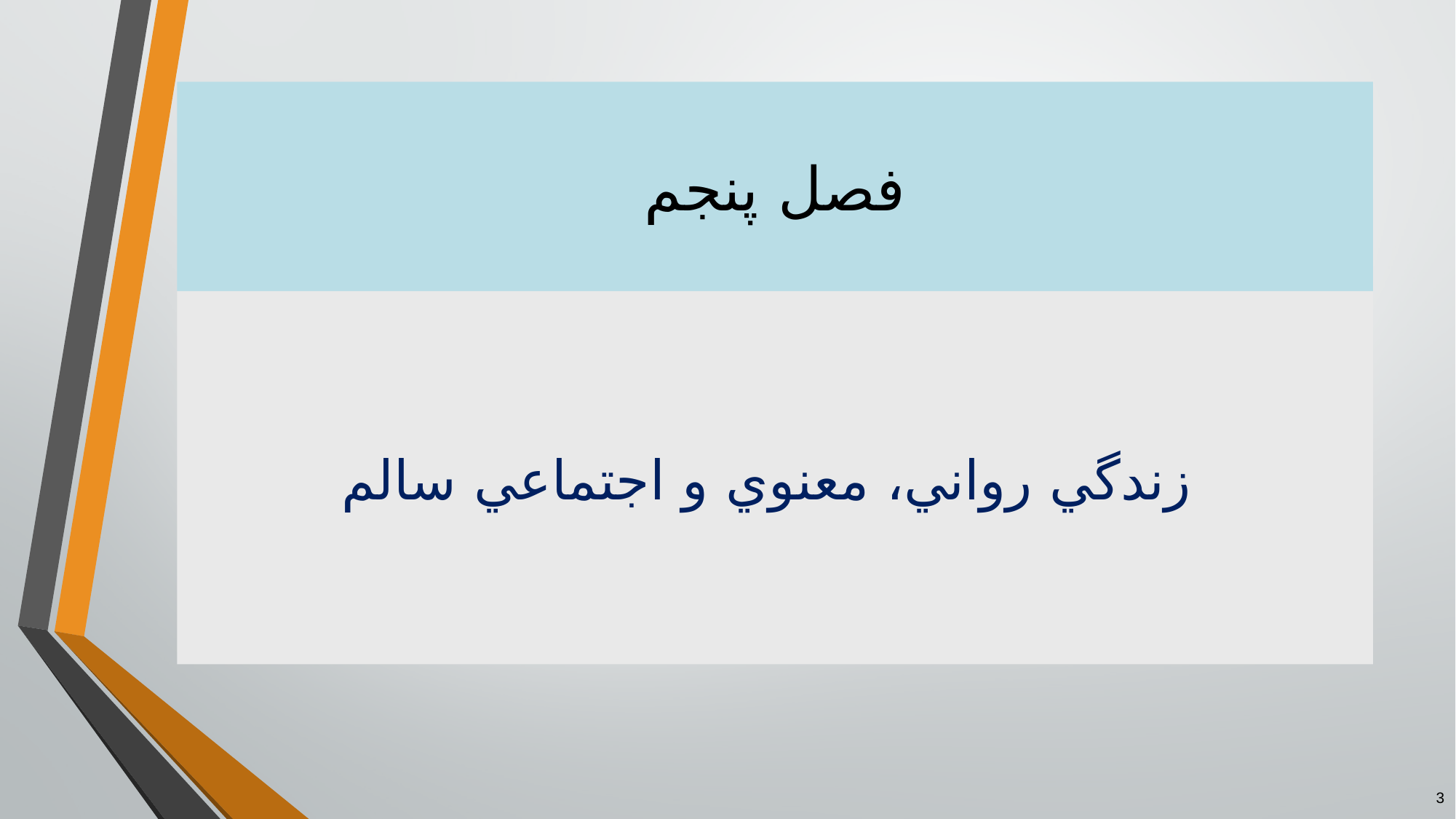

# فصل پنجم
زﻧﺪﮔﻲ رواﻧﻲ، ﻣﻌﻨﻮي و اﺟﺘﻤﺎﻋﻲ ﺳﺎﻟﻢ
3